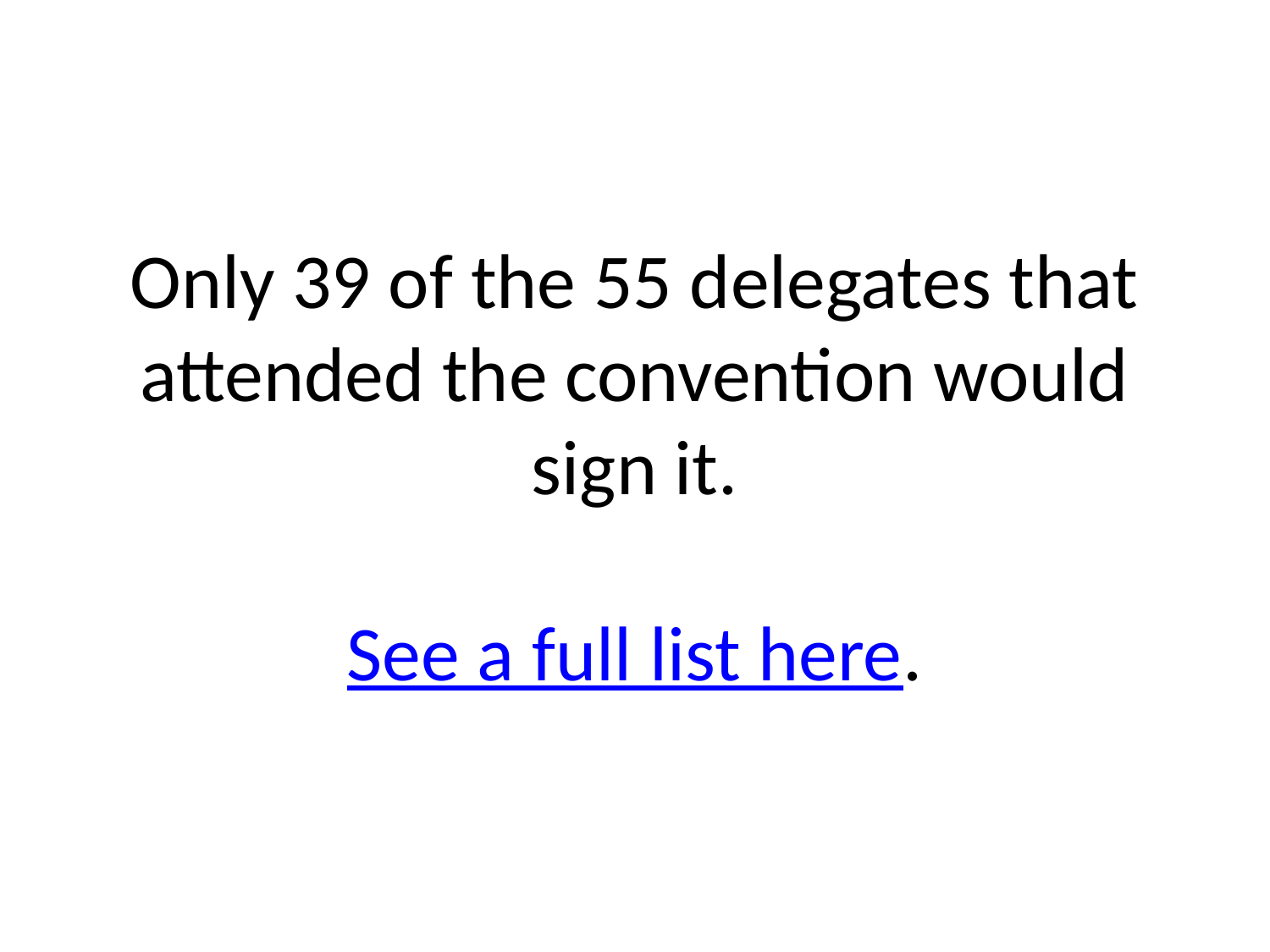

# Only 39 of the 55 delegates that attended the convention would sign it. See a full list here.